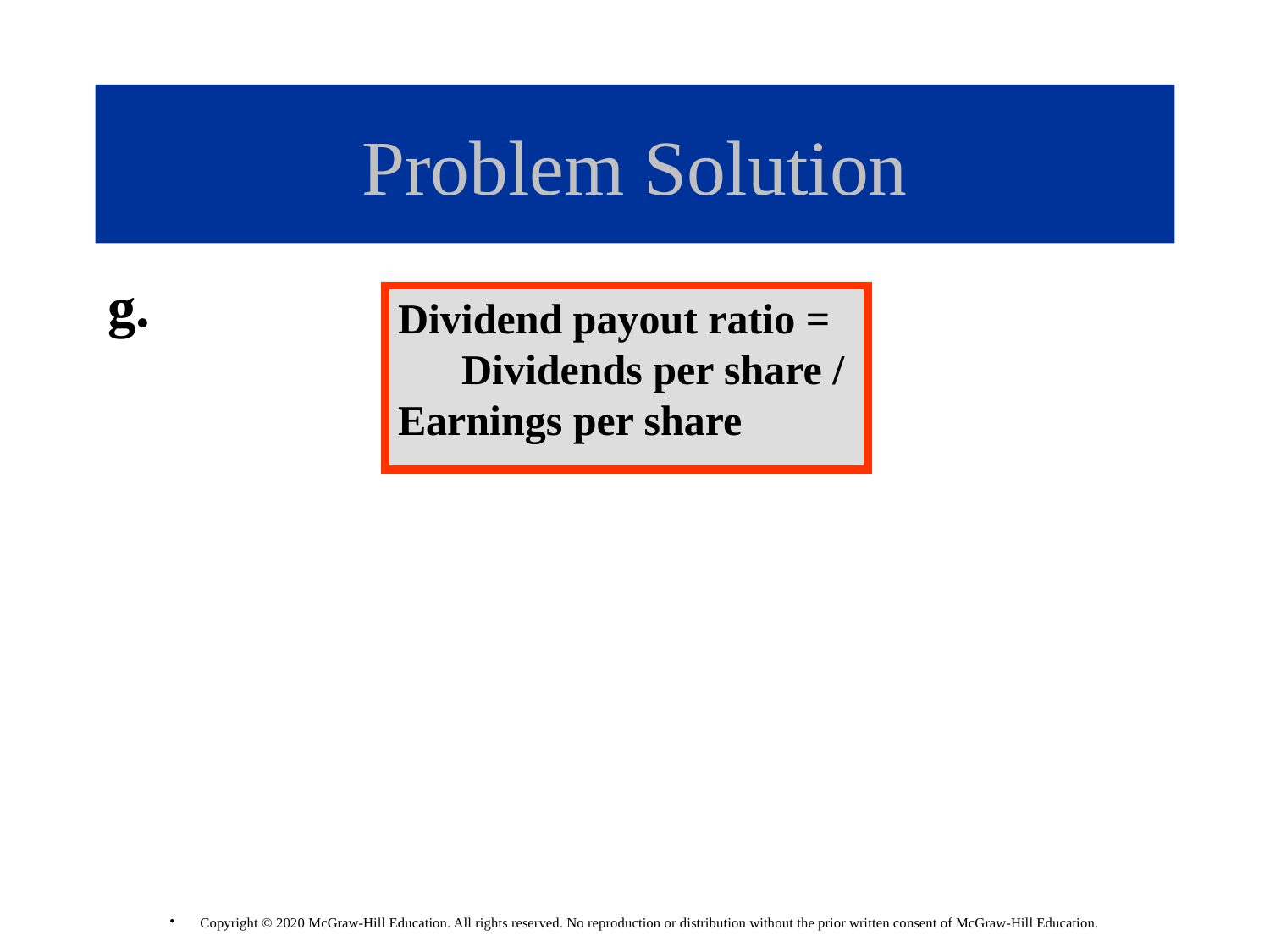

# Problem Solution
g.

Dividend payout ratio =         Dividends per share / Earnings per share